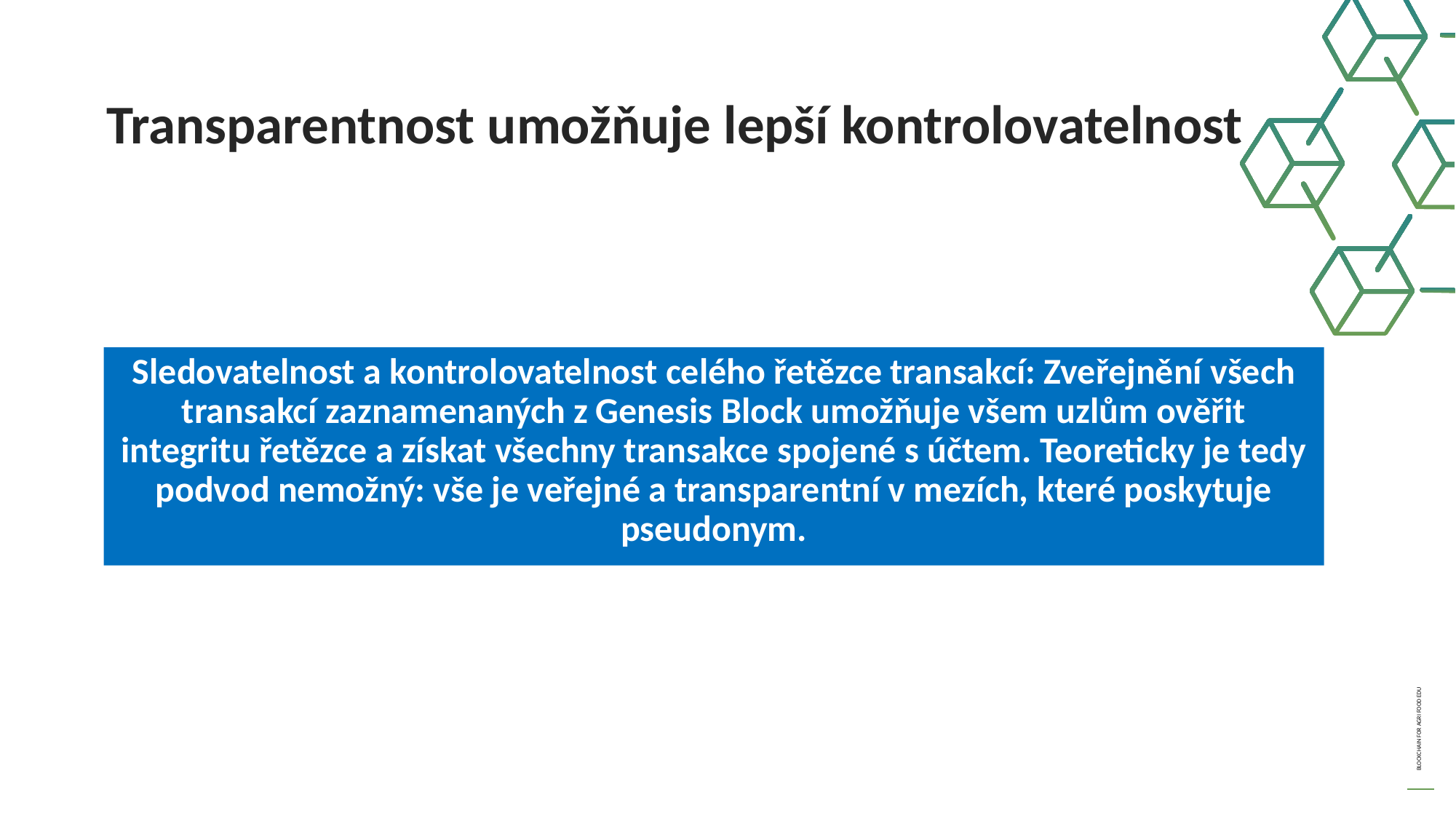

Transparentnost umožňuje lepší kontrolovatelnost
Sledovatelnost a kontrolovatelnost celého řetězce transakcí: Zveřejnění všech transakcí zaznamenaných z Genesis Block umožňuje všem uzlům ověřit integritu řetězce a získat všechny transakce spojené s účtem. Teoreticky je tedy podvod nemožný: vše je veřejné a transparentní v mezích, které poskytuje pseudonym.